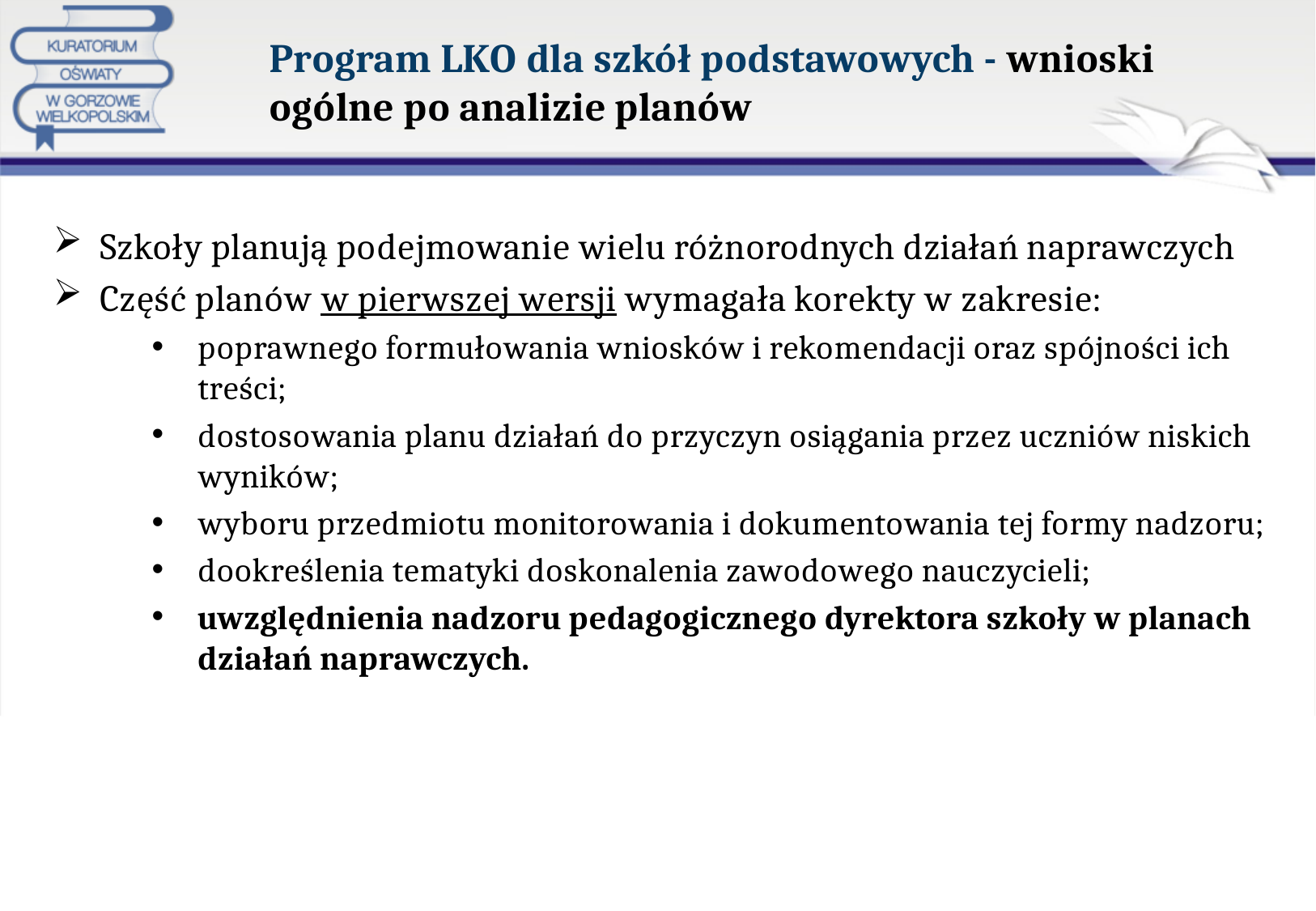

# Program LKO dla szkół podstawowych - wnioski ogólne po analizie planów
Szkoły planują podejmowanie wielu różnorodnych działań naprawczych
Część planów w pierwszej wersji wymagała korekty w zakresie:
poprawnego formułowania wniosków i rekomendacji oraz spójności ich treści;
dostosowania planu działań do przyczyn osiągania przez uczniów niskich wyników;
wyboru przedmiotu monitorowania i dokumentowania tej formy nadzoru;
dookreślenia tematyki doskonalenia zawodowego nauczycieli;
uwzględnienia nadzoru pedagogicznego dyrektora szkoły w planach działań naprawczych.